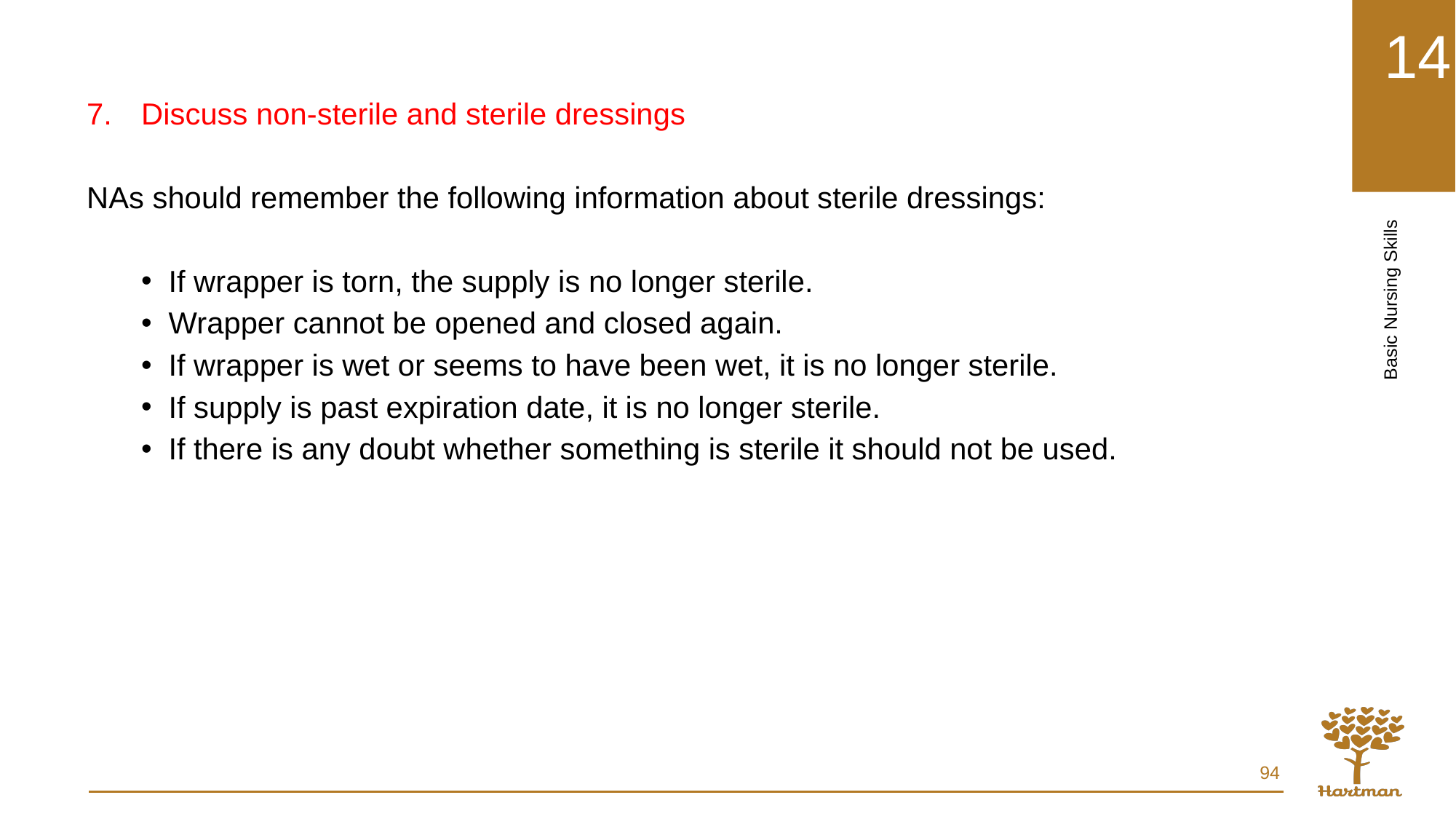

Discuss non-sterile and sterile dressings

NAs should remember the following information about sterile dressings:

If wrapper is torn, the supply is no longer sterile.
Wrapper cannot be opened and closed again.
If wrapper is wet or seems to have been wet, it is no longer sterile.
If supply is past expiration date, it is no longer sterile.
If there is any doubt whether something is sterile it should not be used.

94